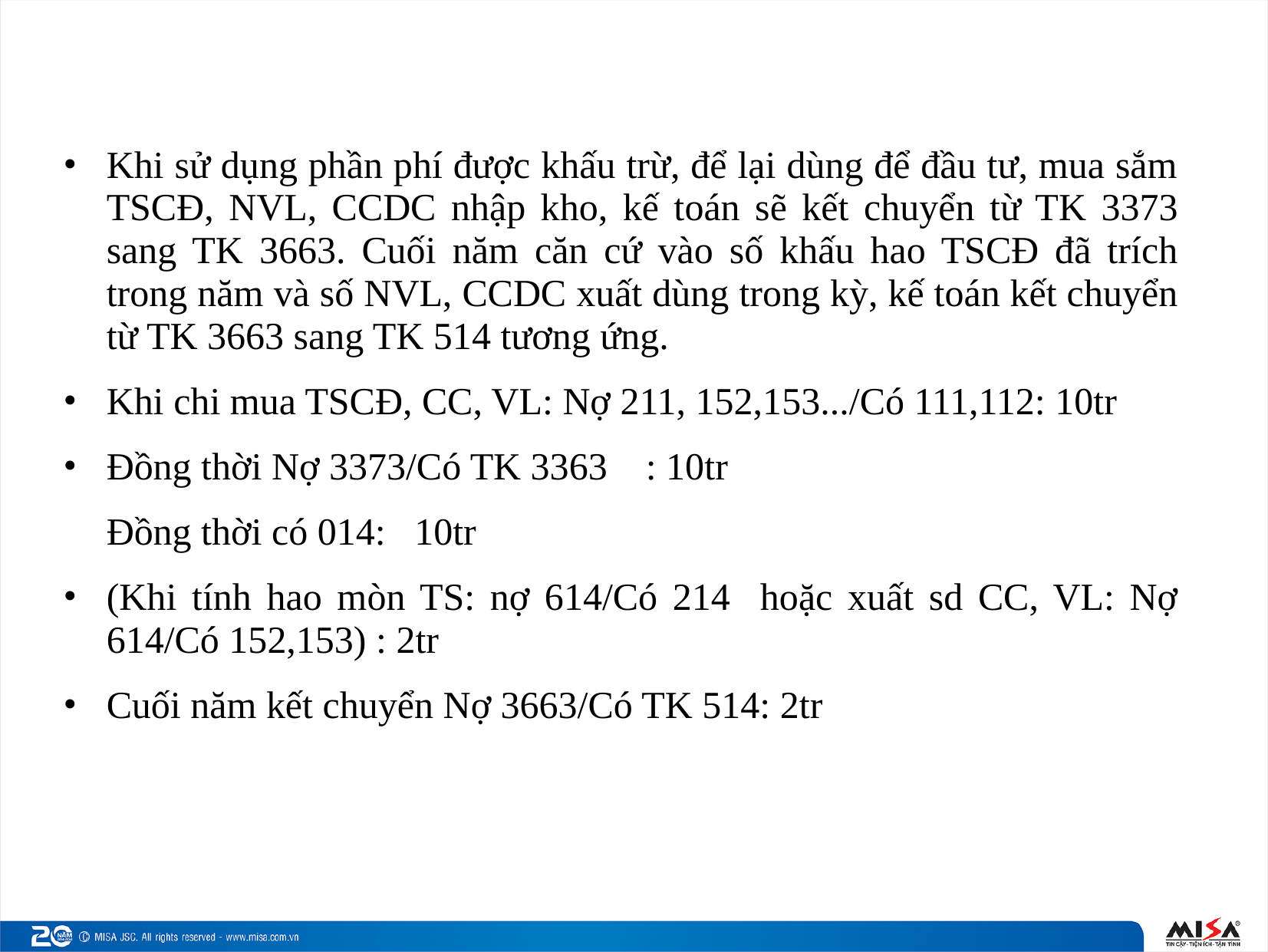

Khi sử dụng phần phí được khấu trừ, để lại dùng để đầu tư, mua sắm TSCĐ, NVL, CCDC nhập kho, kế toán sẽ kết chuyển từ TK 3373 sang TK 3663. Cuối năm căn cứ vào số khấu hao TSCĐ đã trích trong năm và số NVL, CCDC xuất dùng trong kỳ, kế toán kết chuyển từ TK 3663 sang TK 514 tương ứng.
Khi chi mua TSCĐ, CC, VL: Nợ 211, 152,153.../Có 111,112: 10tr
Đồng thời Nợ 3373/Có TK 3363    : 10tr
	Đồng thời có 014:   10tr
(Khi tính hao mòn TS: nợ 614/Có 214  hoặc xuất sd CC, VL: Nợ 614/Có 152,153) : 2tr
Cuối năm kết chuyển Nợ 3663/Có TK 514: 2tr